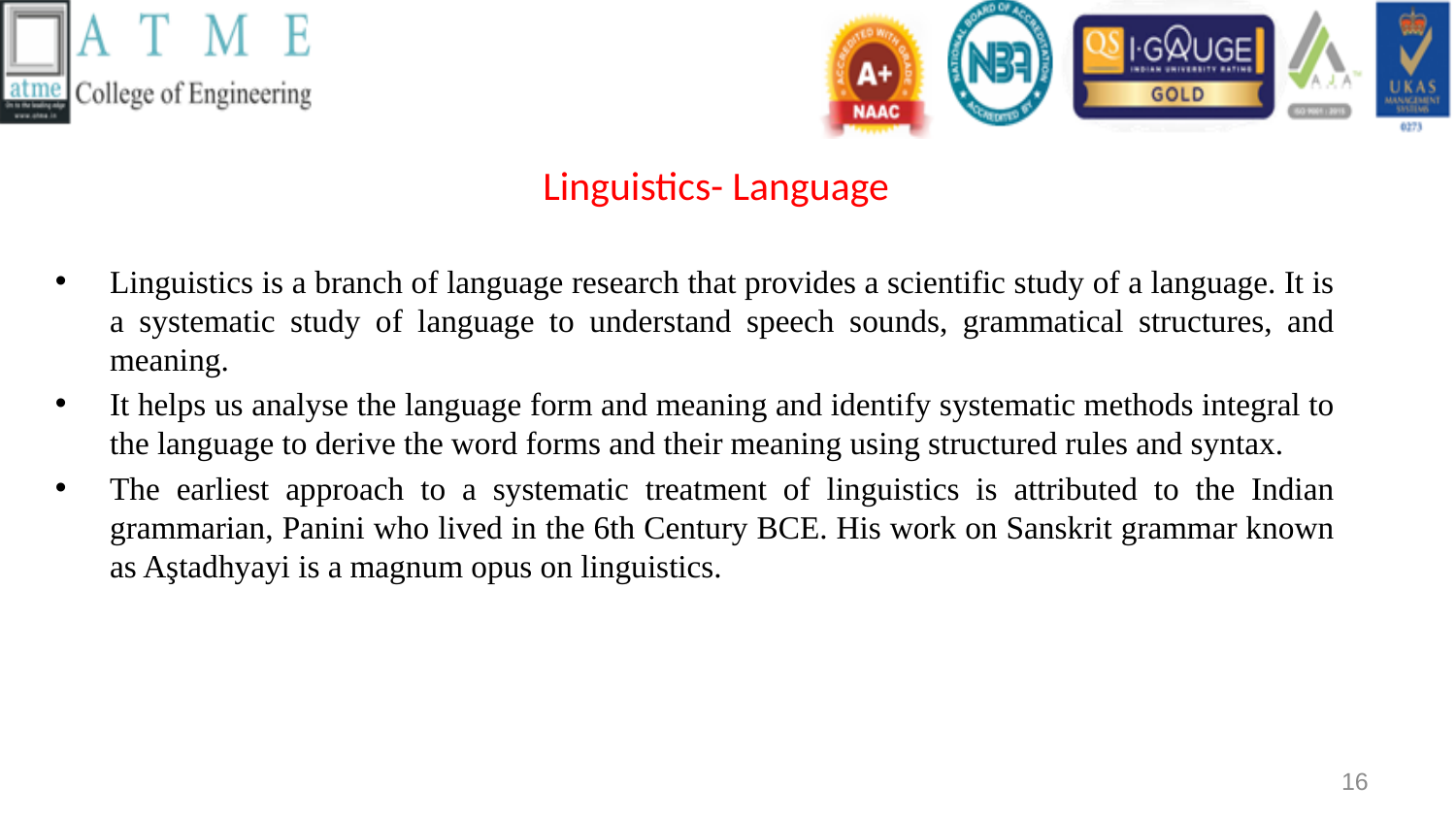

# Linguistics- Language
Linguistics is a branch of language research that provides a scientific study of a language. It is a systematic study of language to understand speech sounds, grammatical structures, and meaning.
It helps us analyse the language form and meaning and identify systematic methods integral to the language to derive the word forms and their meaning using structured rules and syntax.
The earliest approach to a systematic treatment of linguistics is attributed to the Indian grammarian, Panini who lived in the 6th Century BCE. His work on Sanskrit grammar known as Aştadhyayi is a magnum opus on linguistics.
16